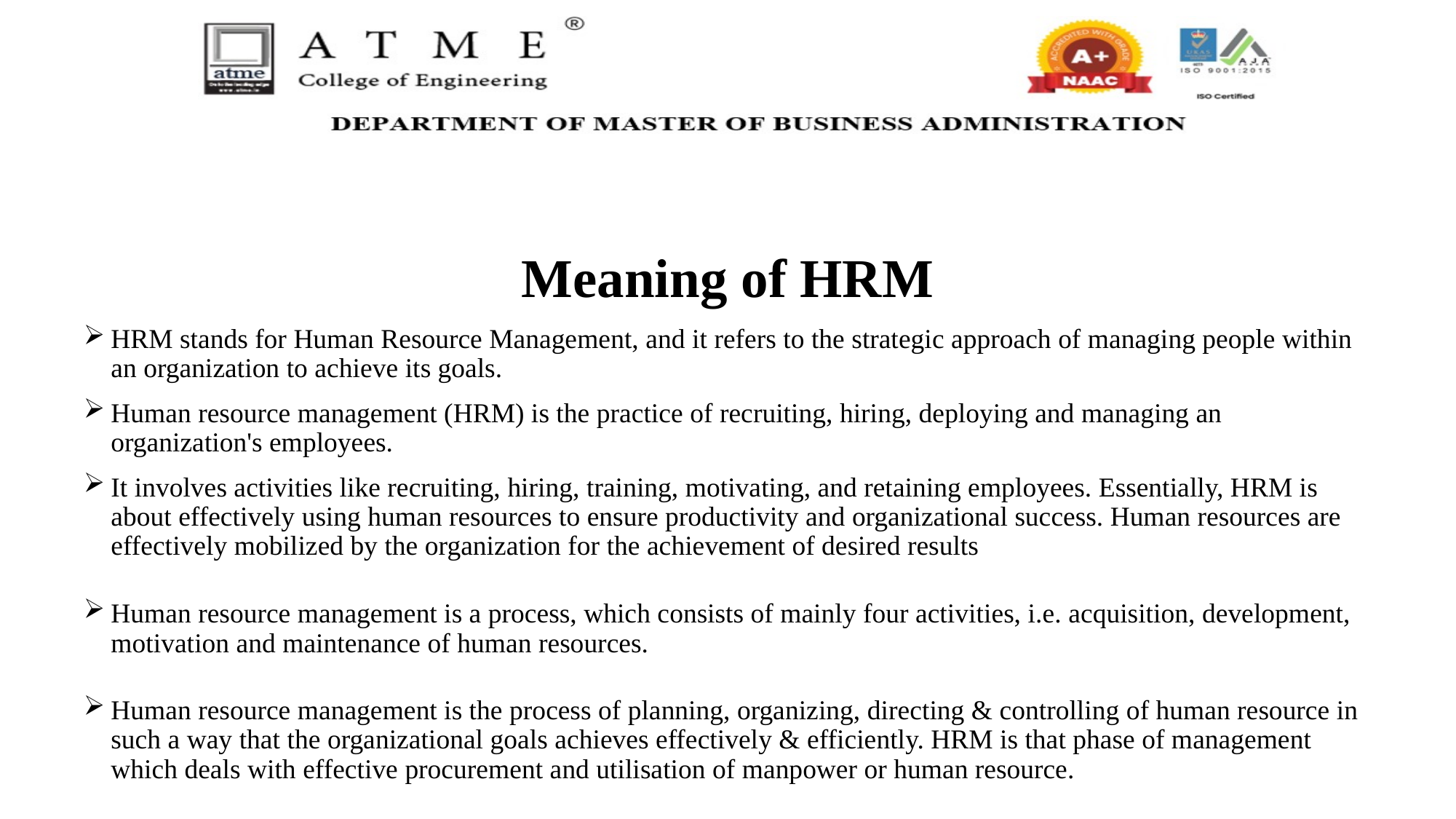

# Meaning of HRM
HRM stands for Human Resource Management, and it refers to the strategic approach of managing people within an organization to achieve its goals.
Human resource management (HRM) is the practice of recruiting, hiring, deploying and managing an organization's employees.
It involves activities like recruiting, hiring, training, motivating, and retaining employees. Essentially, HRM is about effectively using human resources to ensure productivity and organizational success. Human resources are effectively mobilized by the organization for the achievement of desired results
Human resource management is a process, which consists of mainly four activities, i.e. acquisition, development, motivation and maintenance of human resources.
Human resource management is the process of planning, organizing, directing & controlling of human resource in such a way that the organizational goals achieves effectively & efficiently. HRM is that phase of management which deals with effective procurement and utilisation of manpower or human resource.